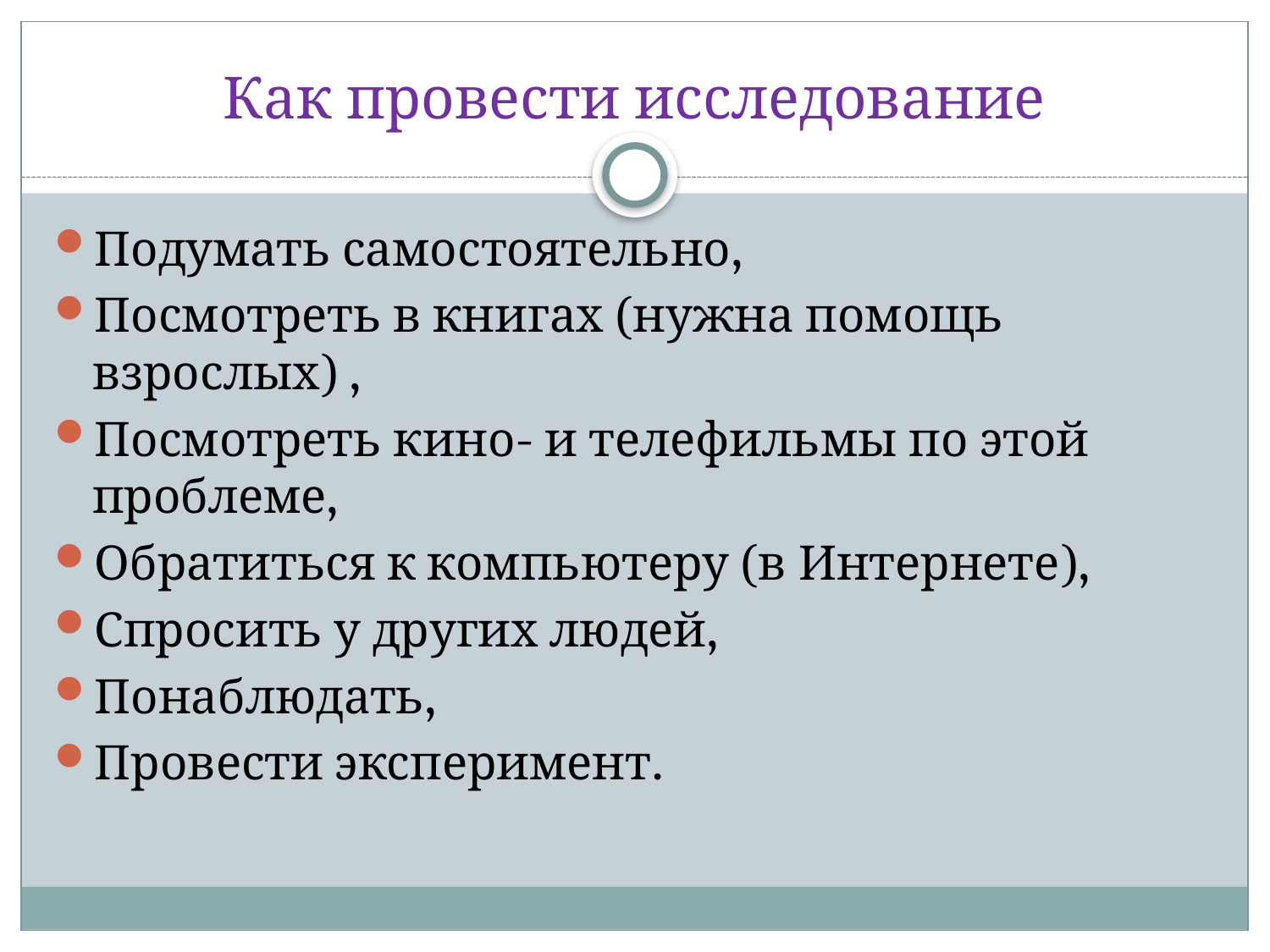

# Как провести исследование
Подумать самостоятельно,
Посмотреть в книгах (нужна помощь взрослых) ,
Посмотреть кино- и телефильмы по этой проблеме,
Обратиться к компьютеру (в Интернете),
Спросить у других людей,
Понаблюдать,
Провести эксперимент.